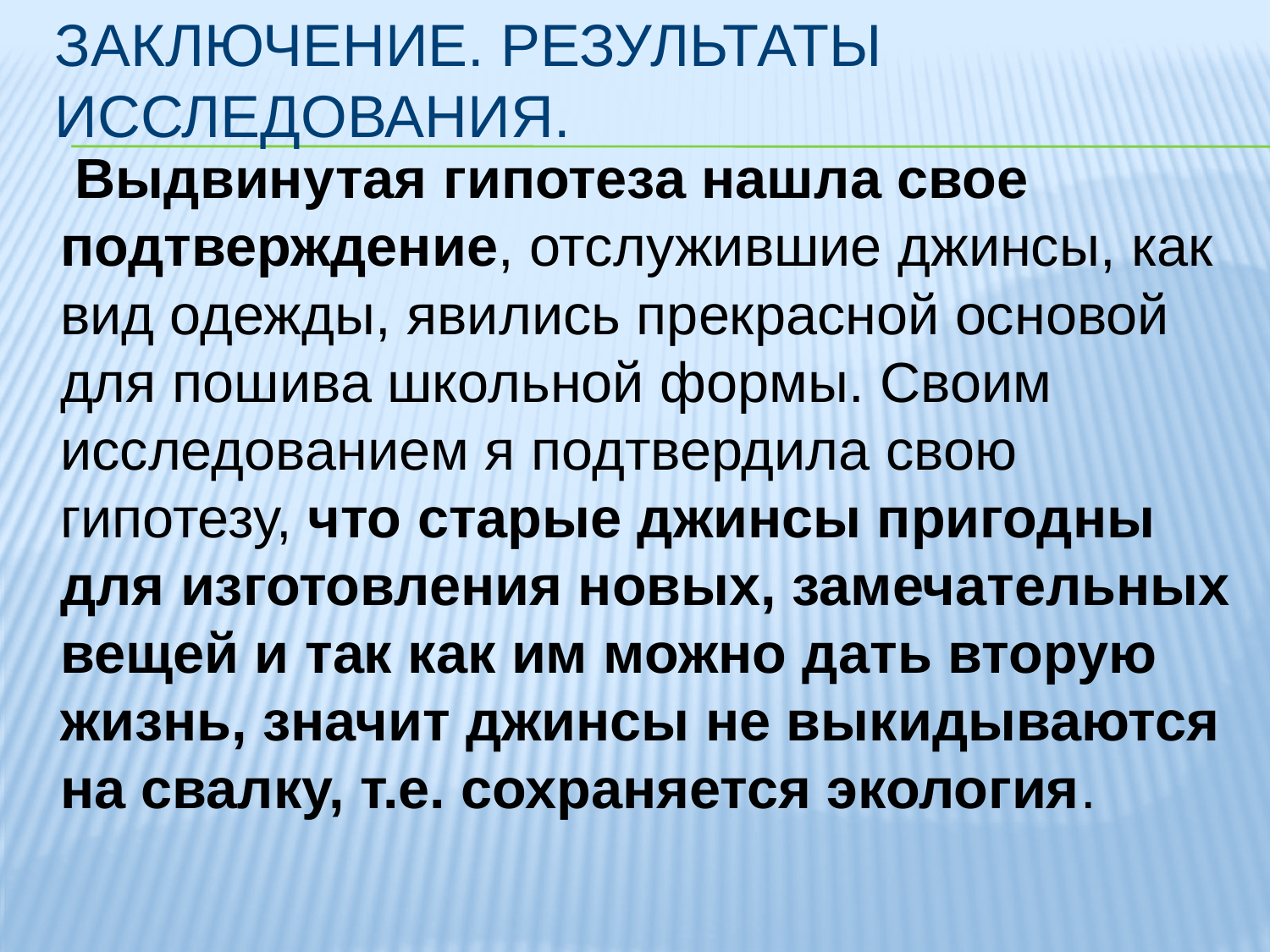

# Заключение. Результаты исследования.
    Выдвинутая гипотеза нашла свое подтверждение, отслужившие джинсы, как вид одежды, явились прекрасной основой для пошива школьной формы. Своим исследованием я подтвердила свою гипотезу, что старые джинсы пригодны для изготовления новых, замечательных вещей и так как им можно дать вторую жизнь, значит джинсы не выкидываются на свалку, т.е. сохраняется экология.